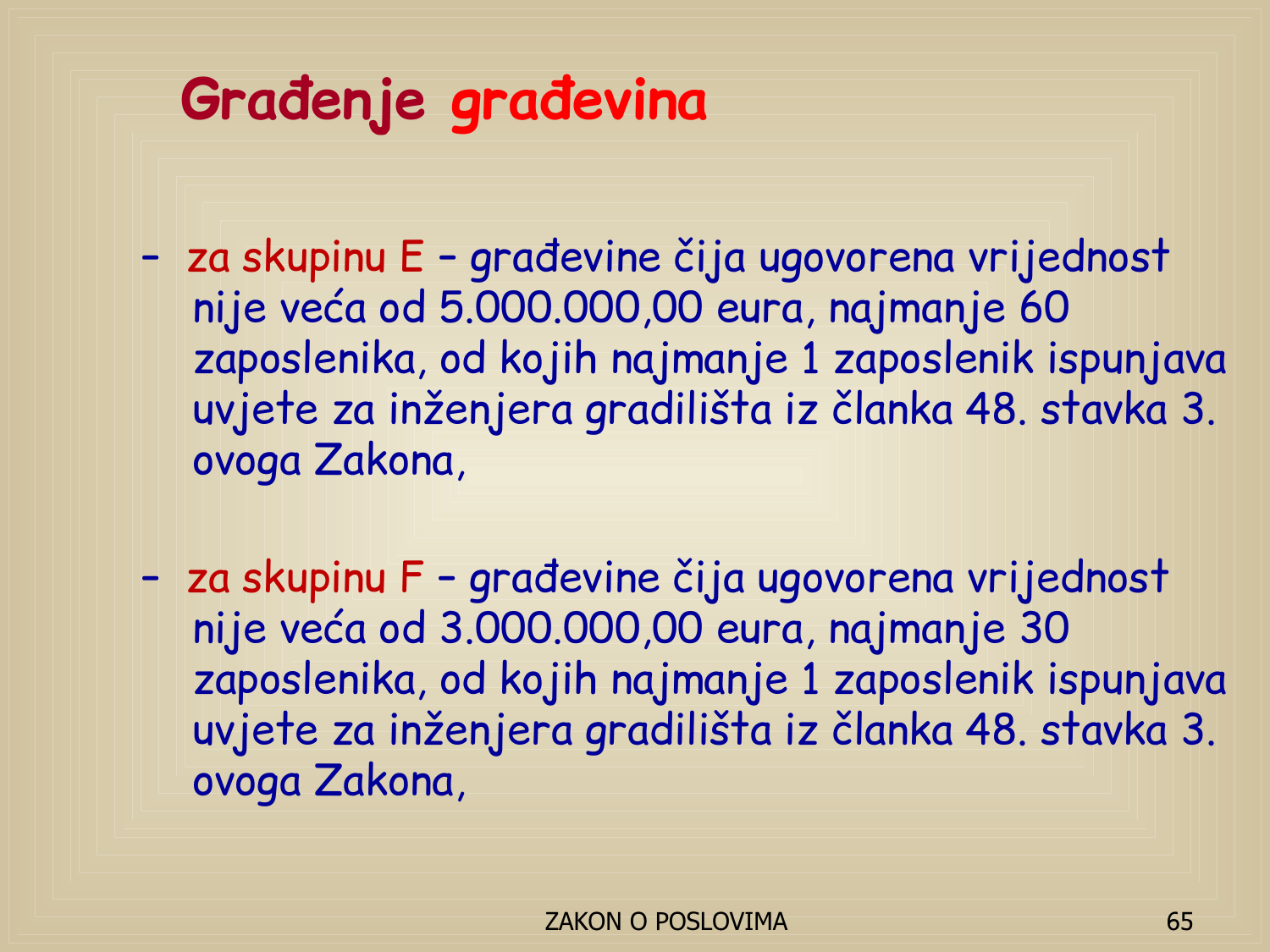

# Građenje građevina
–  za skupinu E – građevine čija ugovorena vrijednost nije veća od 5.000.000,00 eura, najmanje 60 zaposlenika, od kojih najmanje 1 zaposlenik ispunjava uvjete za inženjera gradilišta iz članka 48. stavka 3. ovoga Zakona,

–  za skupinu F – građevine čija ugovorena vrijednost nije veća od 3.000.000,00 eura, najmanje 30 zaposlenika, od kojih najmanje 1 zaposlenik ispunjava uvjete za inženjera gradilišta iz članka 48. stavka 3. ovoga Zakona,

ZAKON O POSLOVIMA
65